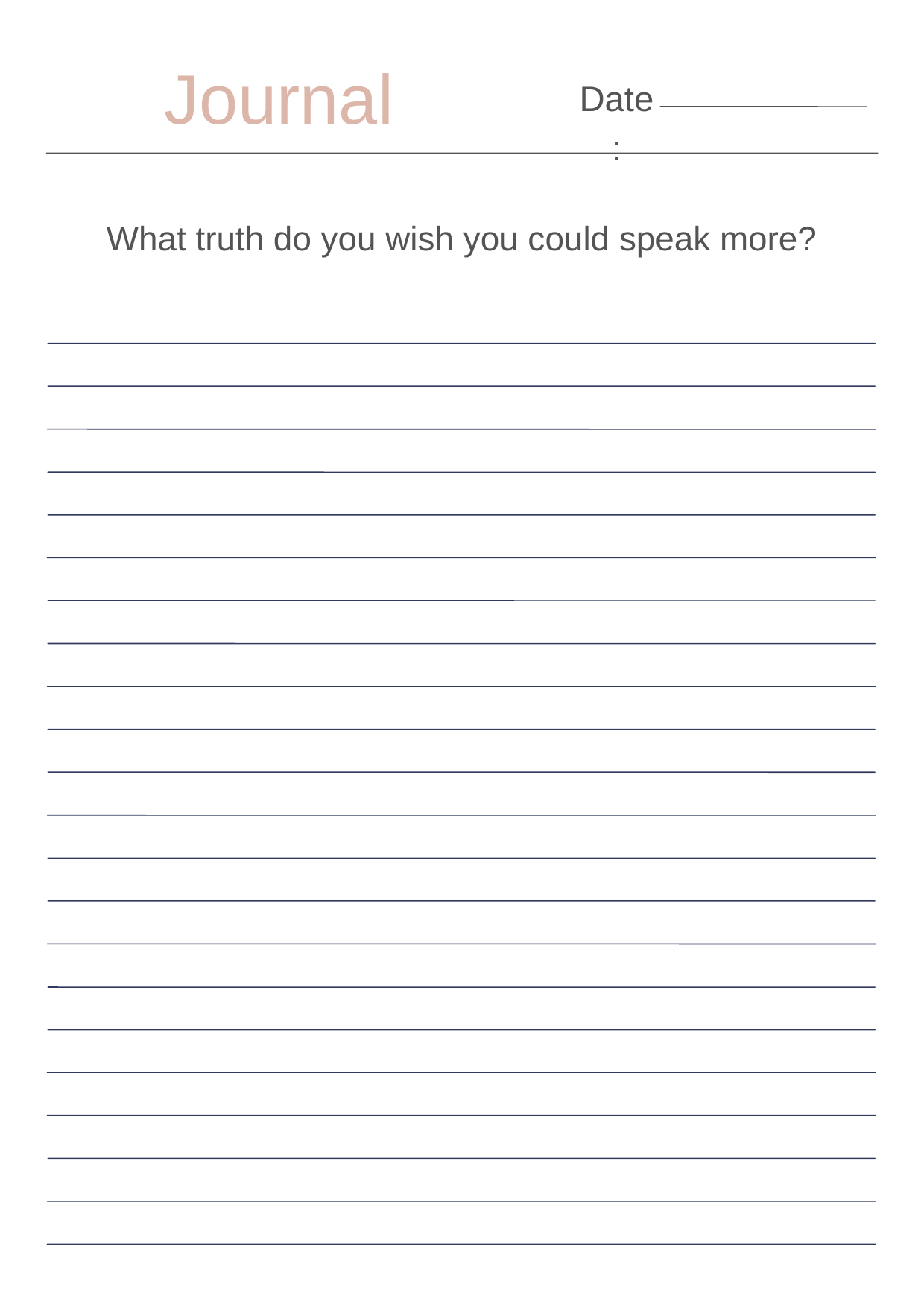

Journal
Date:

What truth do you wish you could speak more?